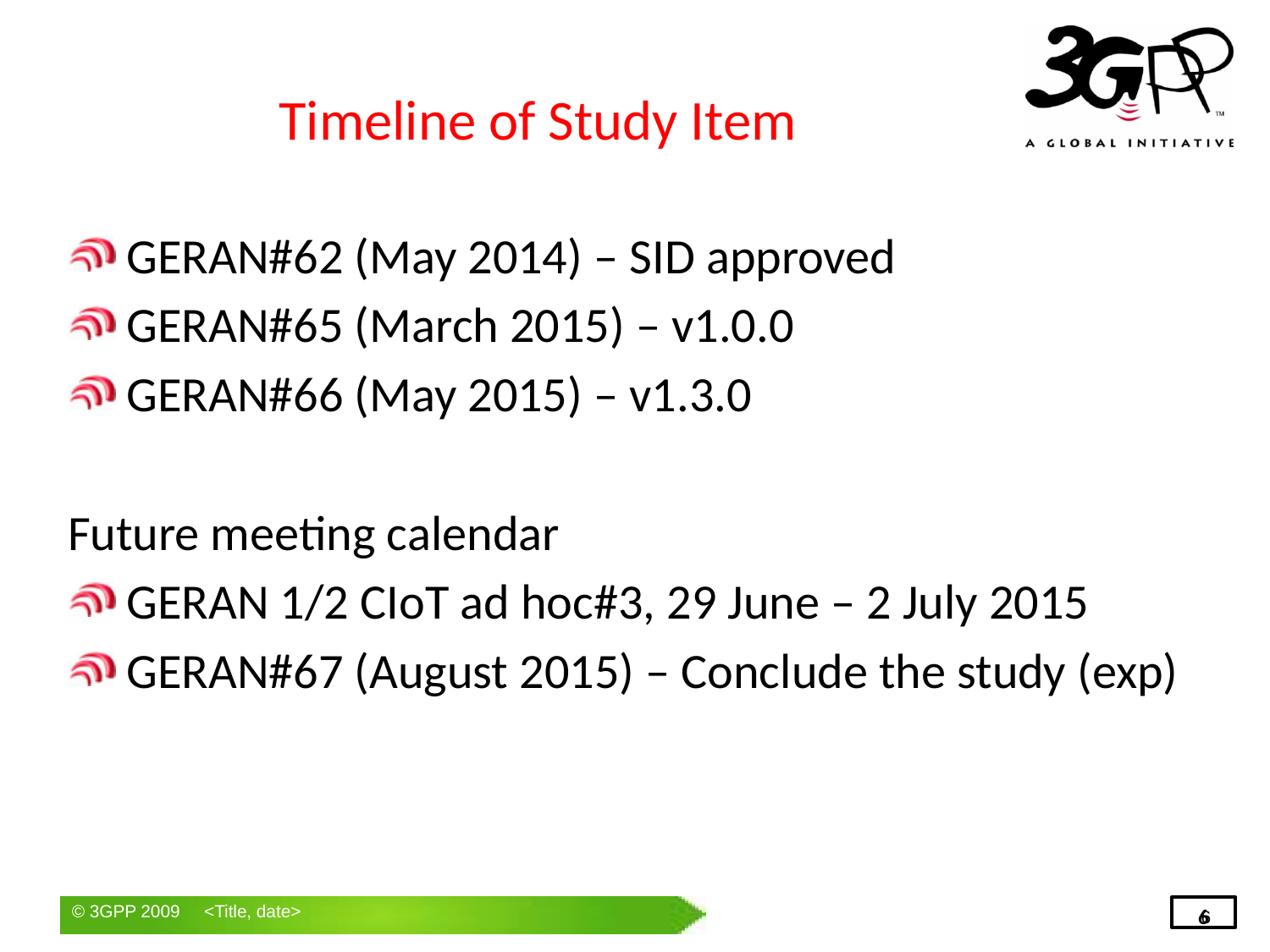

# Timeline of Study Item
 GERAN#62 (May 2014) – SID approved
 GERAN#65 (March 2015) – v1.0.0
 GERAN#66 (May 2015) – v1.3.0

Future meeting calendar
 GERAN 1/2 CIoT ad hoc#3, 29 June – 2 July 2015
 GERAN#67 (August 2015) – Conclude the study (exp)
6